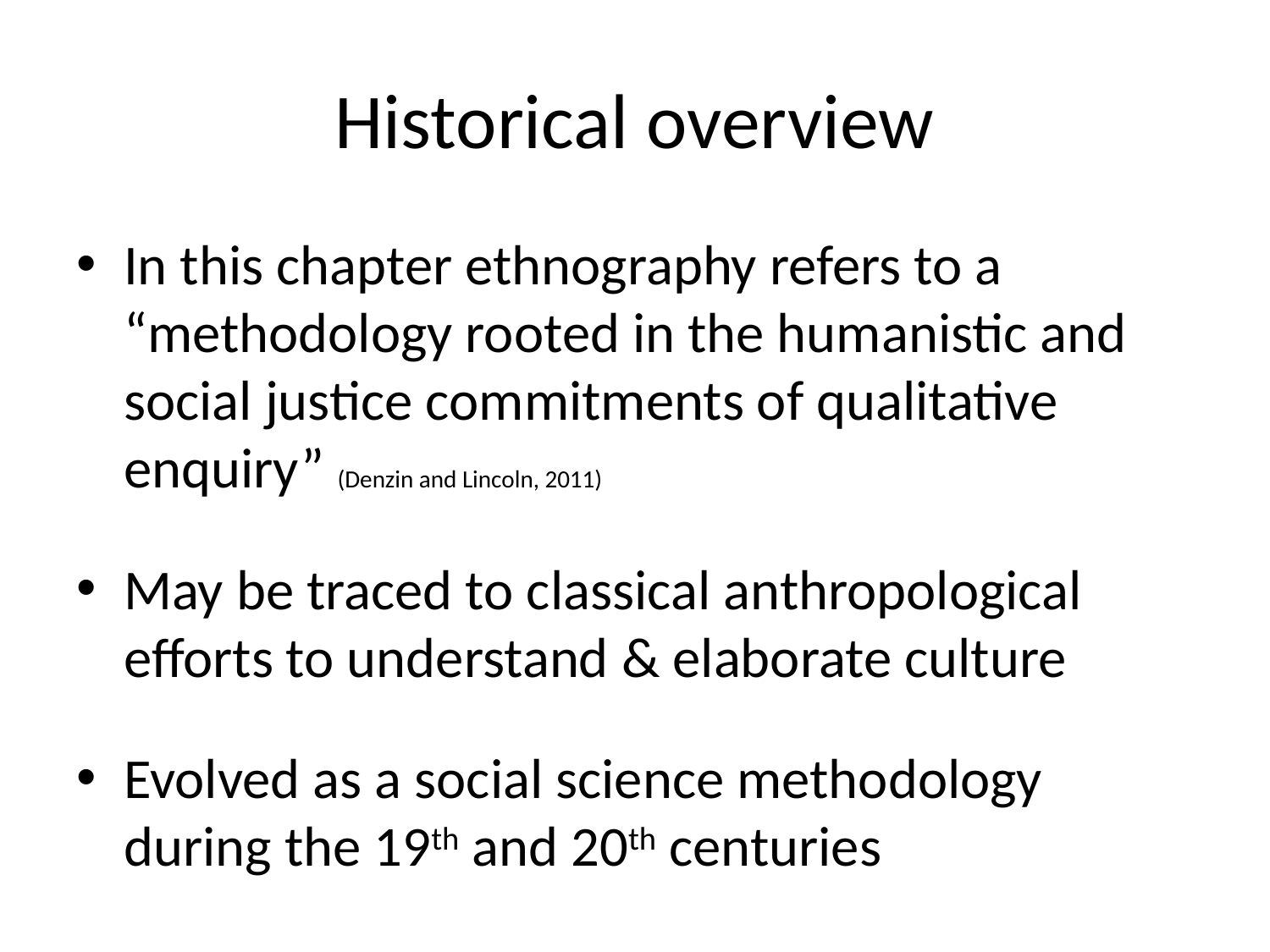

# Historical overview
In this chapter ethnography refers to a “methodology rooted in the humanistic and social justice commitments of qualitative enquiry” (Denzin and Lincoln, 2011)
May be traced to classical anthropological efforts to understand & elaborate culture
Evolved as a social science methodology during the 19th and 20th centuries